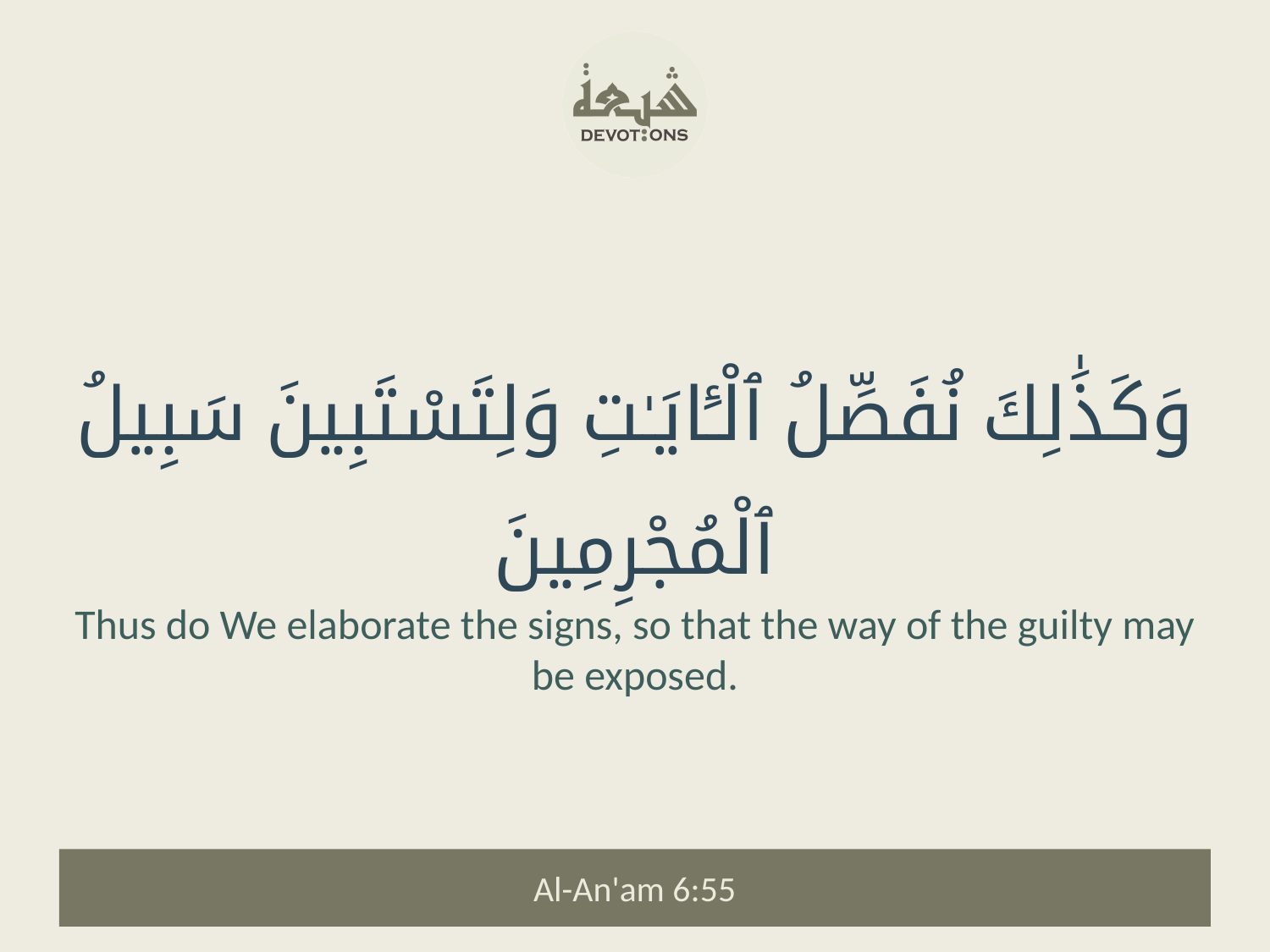

وَكَذَٰلِكَ نُفَصِّلُ ٱلْـَٔايَـٰتِ وَلِتَسْتَبِينَ سَبِيلُ ٱلْمُجْرِمِينَ
Thus do We elaborate the signs, so that the way of the guilty may be exposed.
Al-An'am 6:55